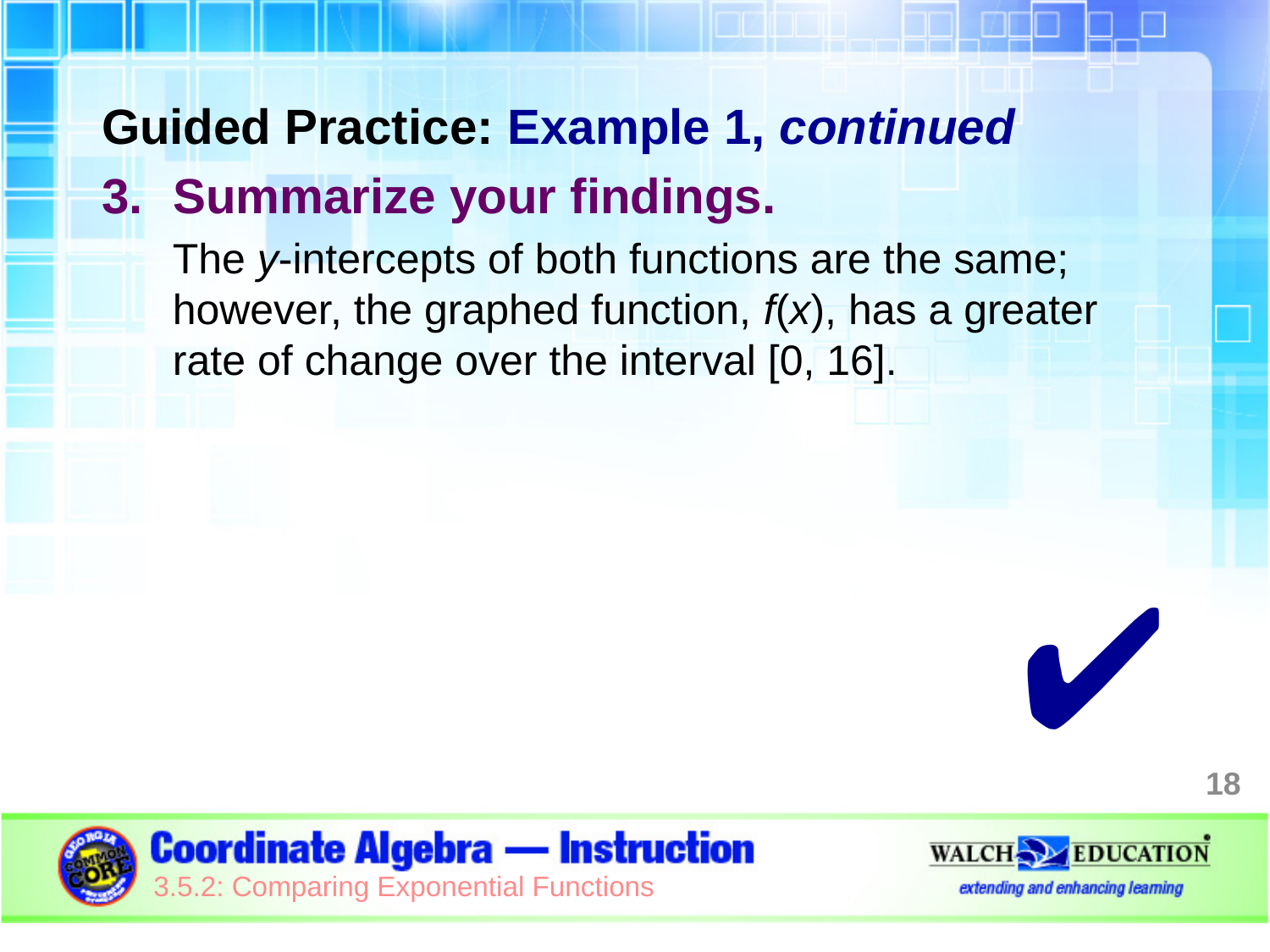

Guided Practice: Example 1, continued
Summarize your findings.
The y-intercepts of both functions are the same; however, the graphed function, f(x), has a greater rate of change over the interval [0, 16].

✔
18
3.5.2: Comparing Exponential Functions